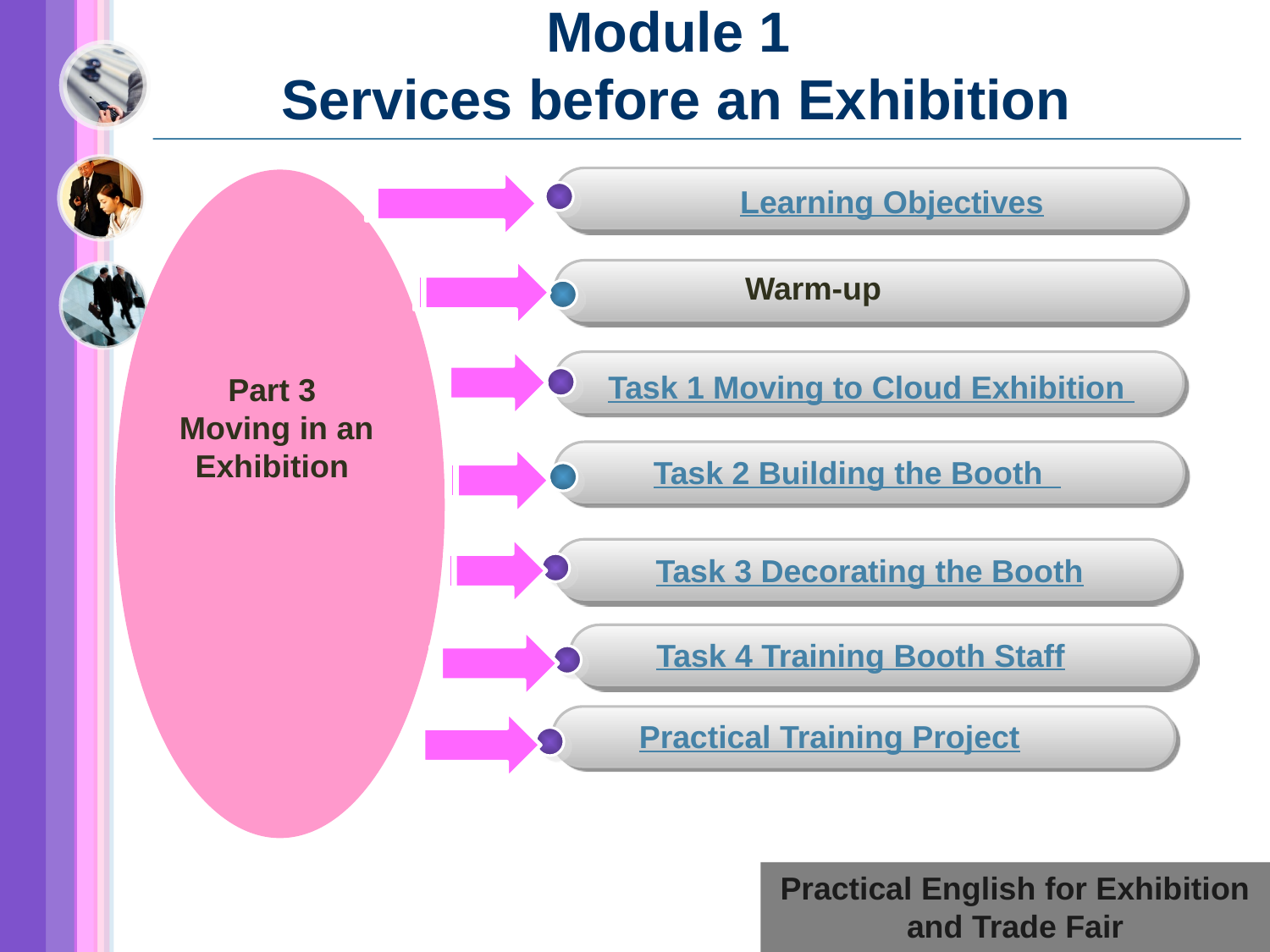

# Module 1 Services before an Exhibition

Learning Objectives

Warm-up

Task 1 Moving to Cloud Exhibition
Part 3
 Moving in an Exhibition

Task 2 Building the Booth

Task 3 Decorating the Booth

Task 4 Training Booth Staff

Practical Training Project

Practical English for Exhibition and Trade Fair